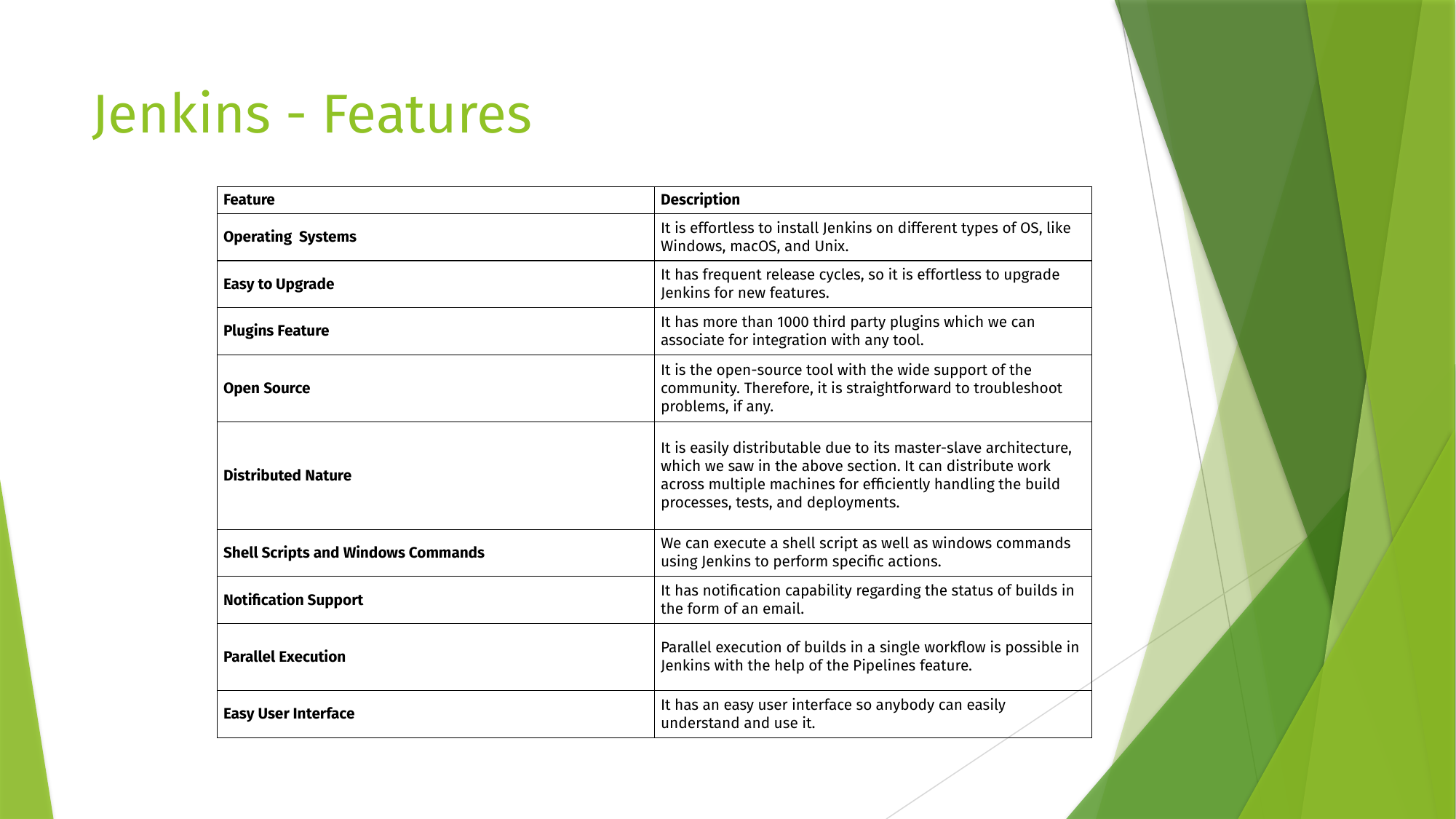

# Jenkins - Features
| Feature | Description |
| --- | --- |
| Operating  Systems | It is effortless to install Jenkins on different types of OS, like Windows, macOS, and Unix. |
| Easy to Upgrade | It has frequent release cycles, so it is effortless to upgrade Jenkins for new features. |
| Plugins Feature | It has more than 1000 third party plugins which we can associate for integration with any tool. |
| Open Source | It is the open-source tool with the wide support of the community. Therefore, it is straightforward to troubleshoot problems, if any. |
| Distributed Nature | It is easily distributable due to its master-slave architecture, which we saw in the above section. It can distribute work across multiple machines for efficiently handling the build processes, tests, and deployments. |
| Shell Scripts and Windows Commands | We can execute a shell script as well as windows commands using Jenkins to perform specific actions. |
| Notification Support | It has notification capability regarding the status of builds in the form of an email. |
| Parallel Execution | Parallel execution of builds in a single workflow is possible in Jenkins with the help of the Pipelines feature. |
| Easy User Interface | It has an easy user interface so anybody can easily understand and use it. |